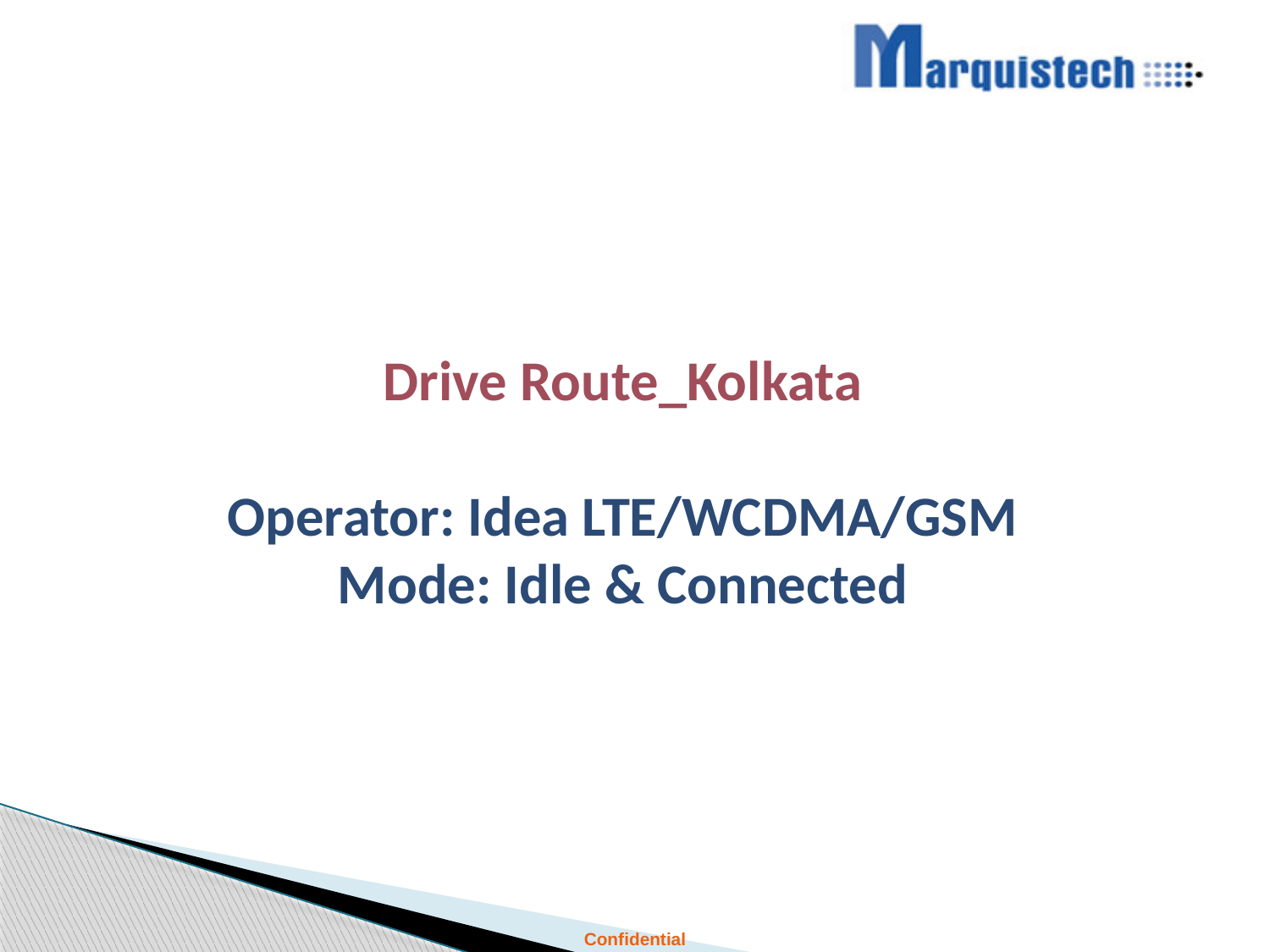

Drive Route_Kolkata

Operator: Idea LTE/WCDMA/GSM
Mode: Idle & Connected